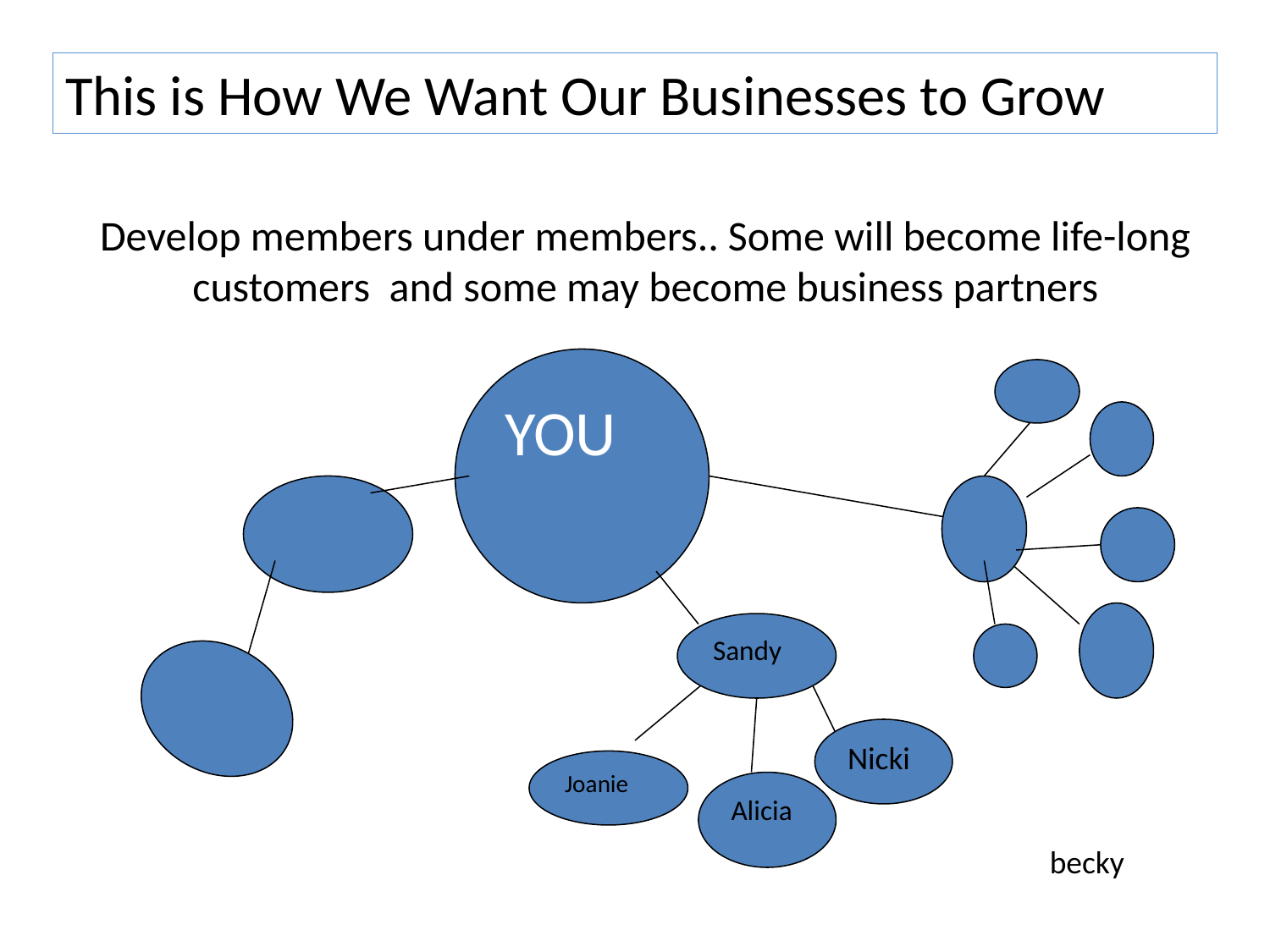

This is How We Want Our Businesses to Grow
# Develop members under members.. Some will become life-long customers  and some may become business partners

YOU

Sandy

Nicki
Joanie
Alicia
becky